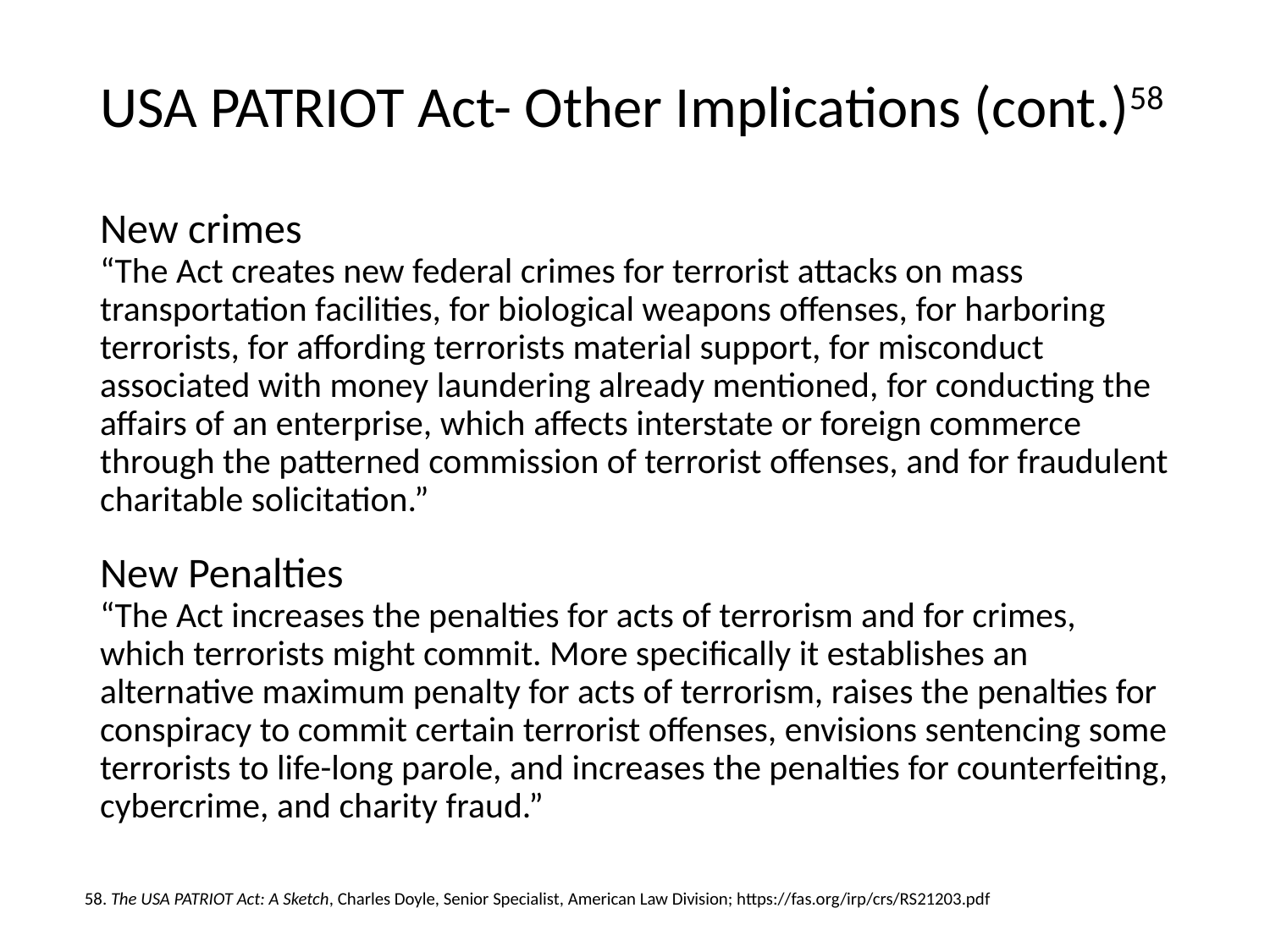

# USA PATRIOT Act- Other Implications (cont.)58
New crimes
“The Act creates new federal crimes for terrorist attacks on mass transportation facilities, for biological weapons offenses, for harboring terrorists, for affording terrorists material support, for misconduct associated with money laundering already mentioned, for conducting the affairs of an enterprise, which affects interstate or foreign commerce through the patterned commission of terrorist offenses, and for fraudulent charitable solicitation.”
New Penalties
“The Act increases the penalties for acts of terrorism and for crimes, which terrorists might commit. More specifically it establishes an alternative maximum penalty for acts of terrorism, raises the penalties for conspiracy to commit certain terrorist offenses, envisions sentencing some terrorists to life-long parole, and increases the penalties for counterfeiting, cybercrime, and charity fraud.”
58. The USA PATRIOT Act: A Sketch, Charles Doyle, Senior Specialist, American Law Division; https://fas.org/irp/crs/RS21203.pdf